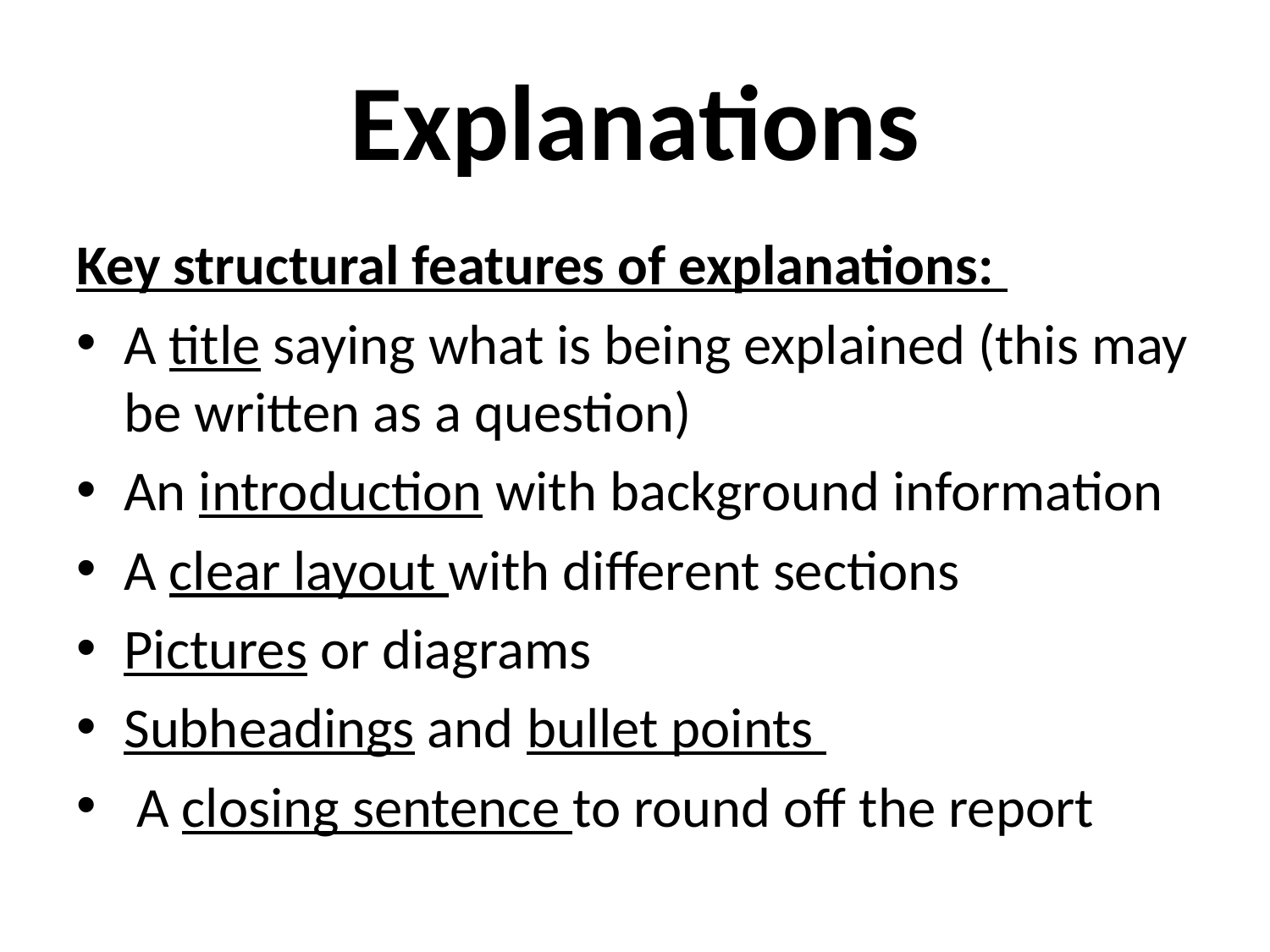

# Explanations
Key structural features of explanations:
A title saying what is being explained (this may be written as a question)
An introduction with background information
A clear layout with different sections
Pictures or diagrams
Subheadings and bullet points
 A closing sentence to round off the report